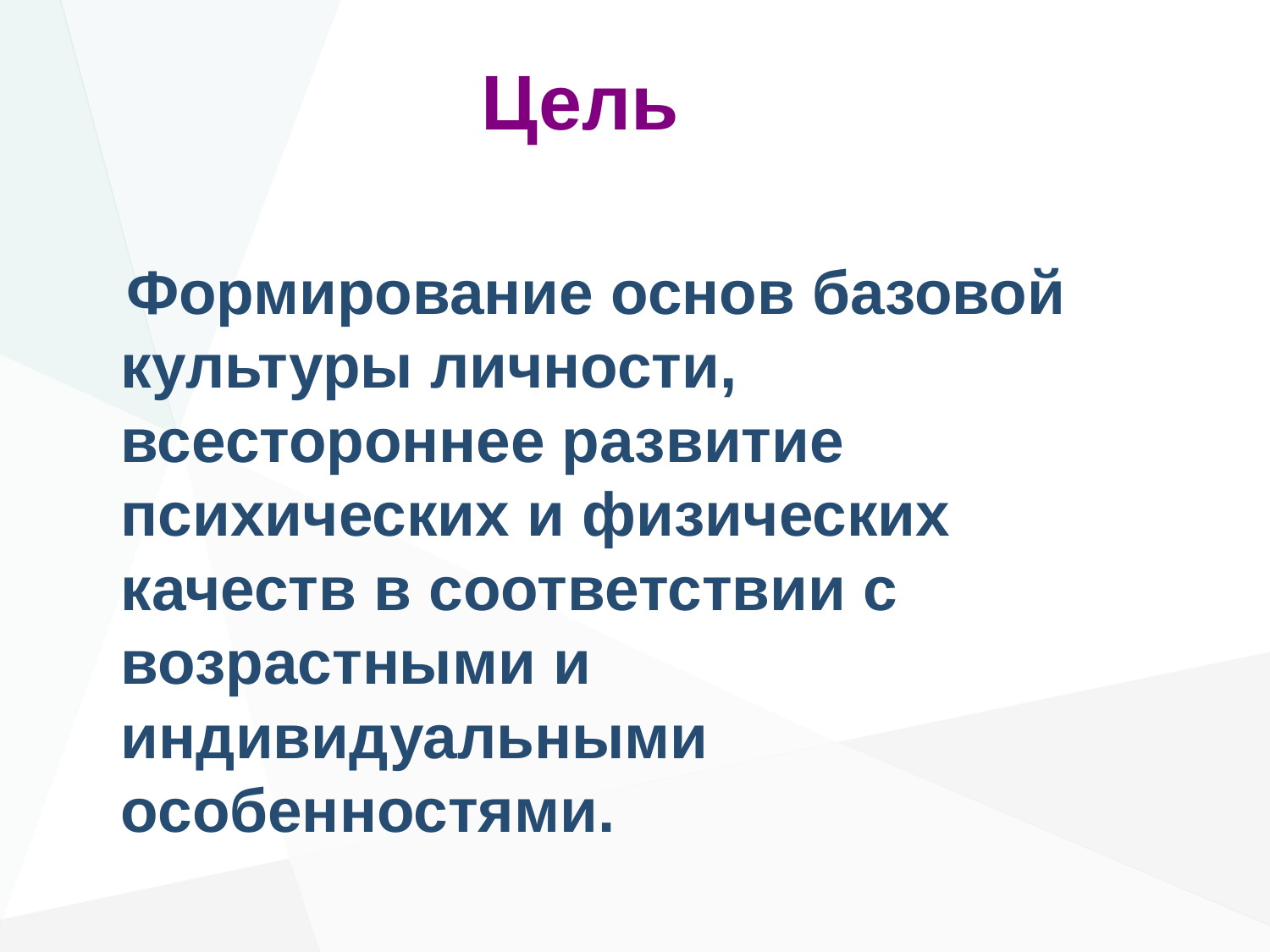

Цель
     Формирование основ базовой культуры личности, всестороннее развитие психических и физических качеств в соответствии с возрастными и индивидуальными особенностями.